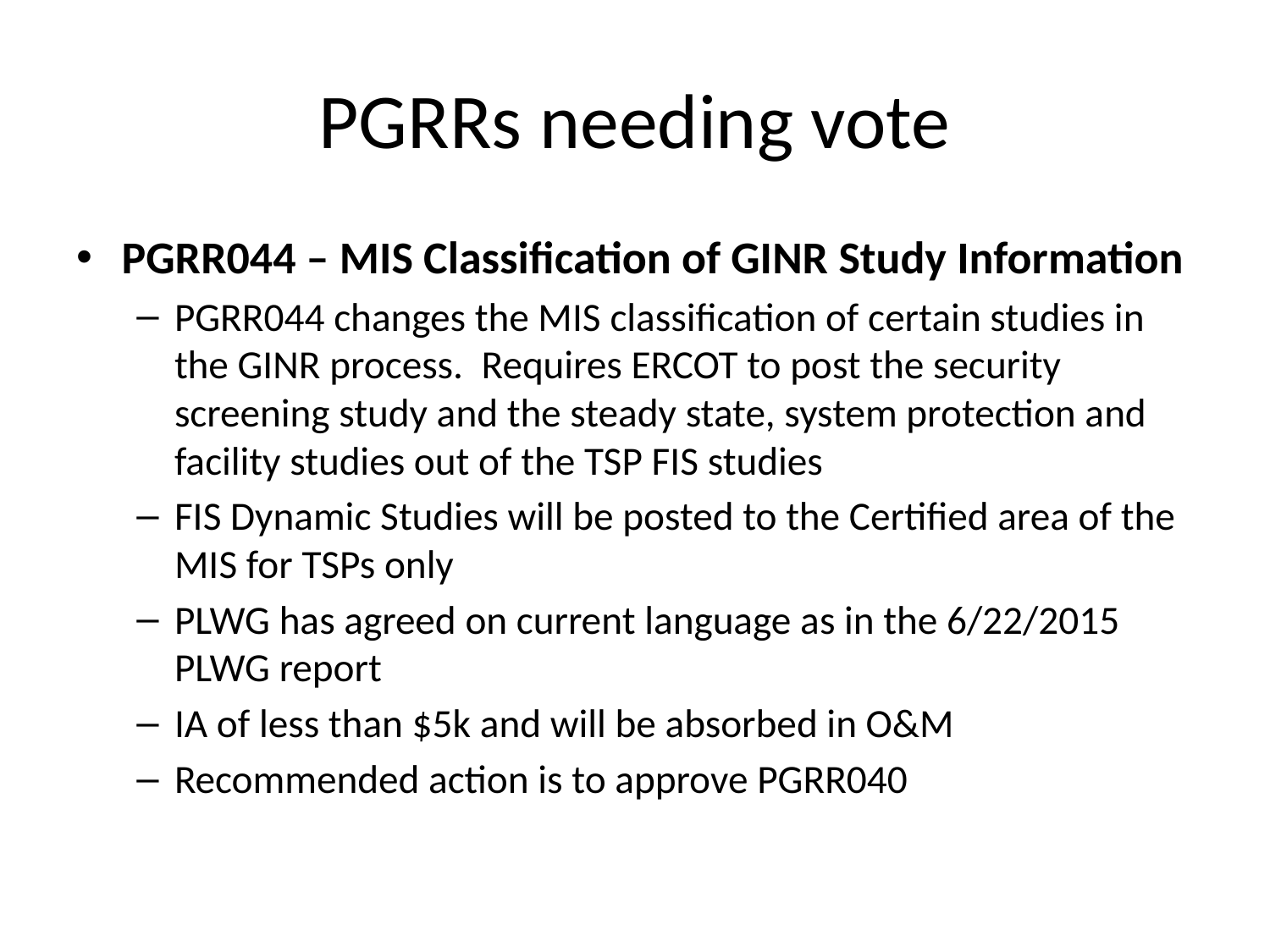

# PGRRs needing vote
PGRR044 – MIS Classification of GINR Study Information
PGRR044 changes the MIS classification of certain studies in the GINR process.  Requires ERCOT to post the security screening study and the steady state, system protection and facility studies out of the TSP FIS studies
FIS Dynamic Studies will be posted to the Certified area of the MIS for TSPs only
PLWG has agreed on current language as in the 6/22/2015 PLWG report
IA of less than $5k and will be absorbed in O&M
Recommended action is to approve PGRR040